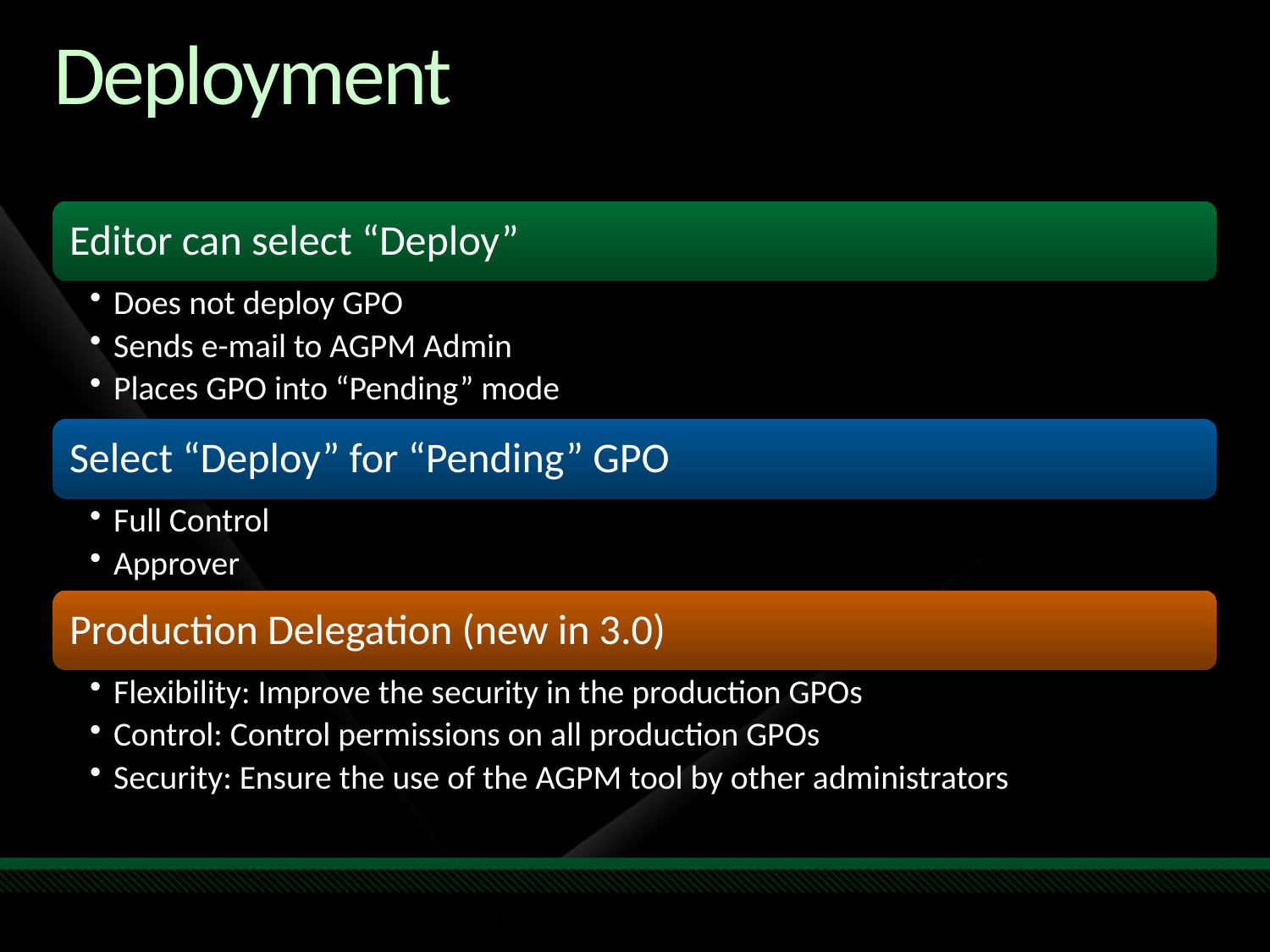

# Deployment
Editor can select “Deploy”
Does not deploy GPO
Sends e-mail to AGPM Admin
Places GPO into “Pending” mode
Select “Deploy” for “Pending” GPO
Full Control
Approver
Production Delegation (new in 3.0)
Flexibility: Improve the security in the production GPOs
Control: Control permissions on all production GPOs
Security: Ensure the use of the AGPM tool by other administrators